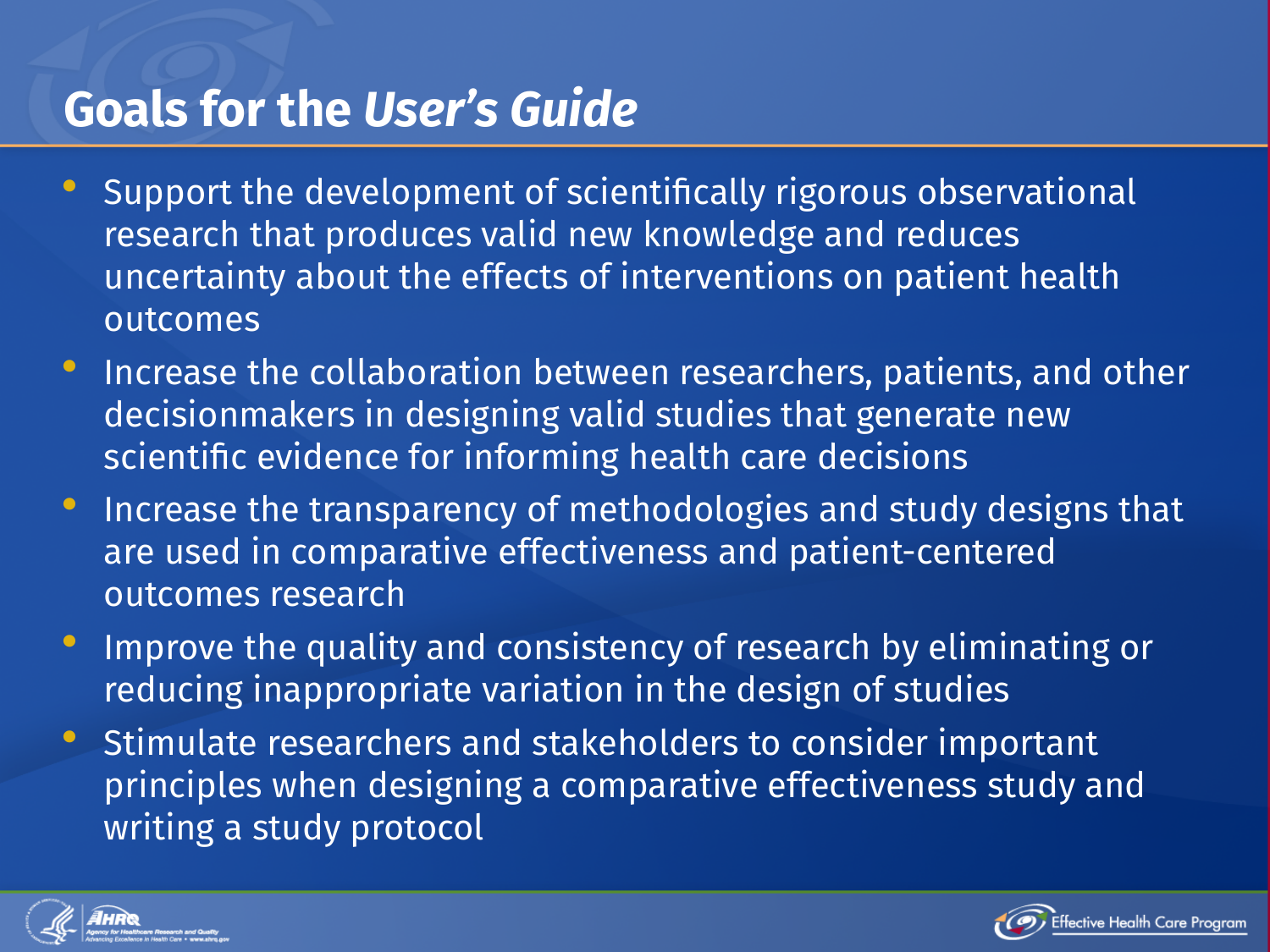

# Goals for the User’s Guide
Support the development of scientifically rigorous observational research that produces valid new knowledge and reduces uncertainty about the effects of interventions on patient health outcomes
Increase the collaboration between researchers, patients, and other decisionmakers in designing valid studies that generate new scientific evidence for informing health care decisions
Increase the transparency of methodologies and study designs that are used in comparative effectiveness and patient-centered outcomes research
Improve the quality and consistency of research by eliminating or reducing inappropriate variation in the design of studies
Stimulate researchers and stakeholders to consider important principles when designing a comparative effectiveness study and writing a study protocol